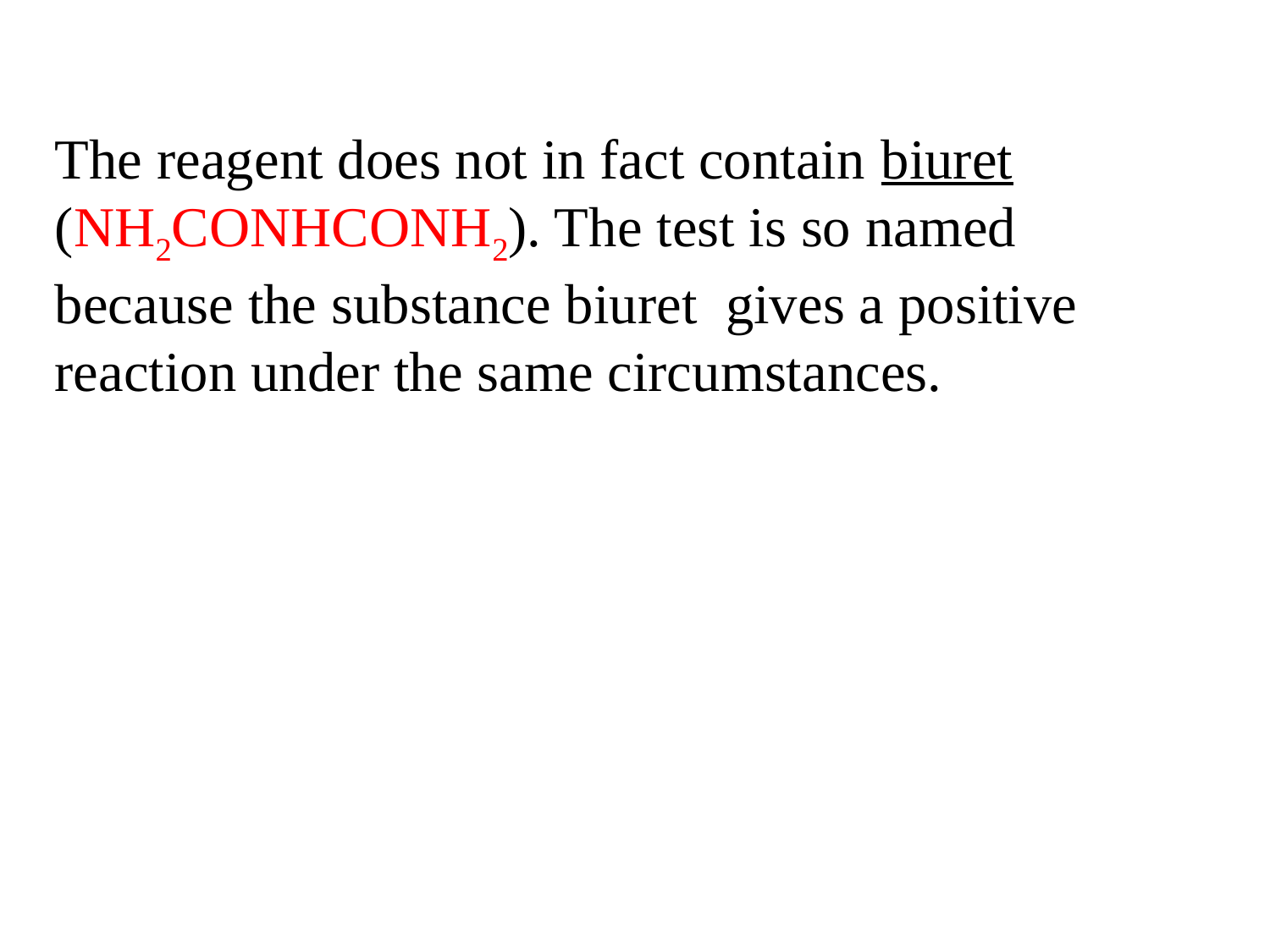

The reagent does not in fact contain biuret (NH2CONHCONH2). The test is so named because the substance biuret  gives a positive reaction under the same circumstances.